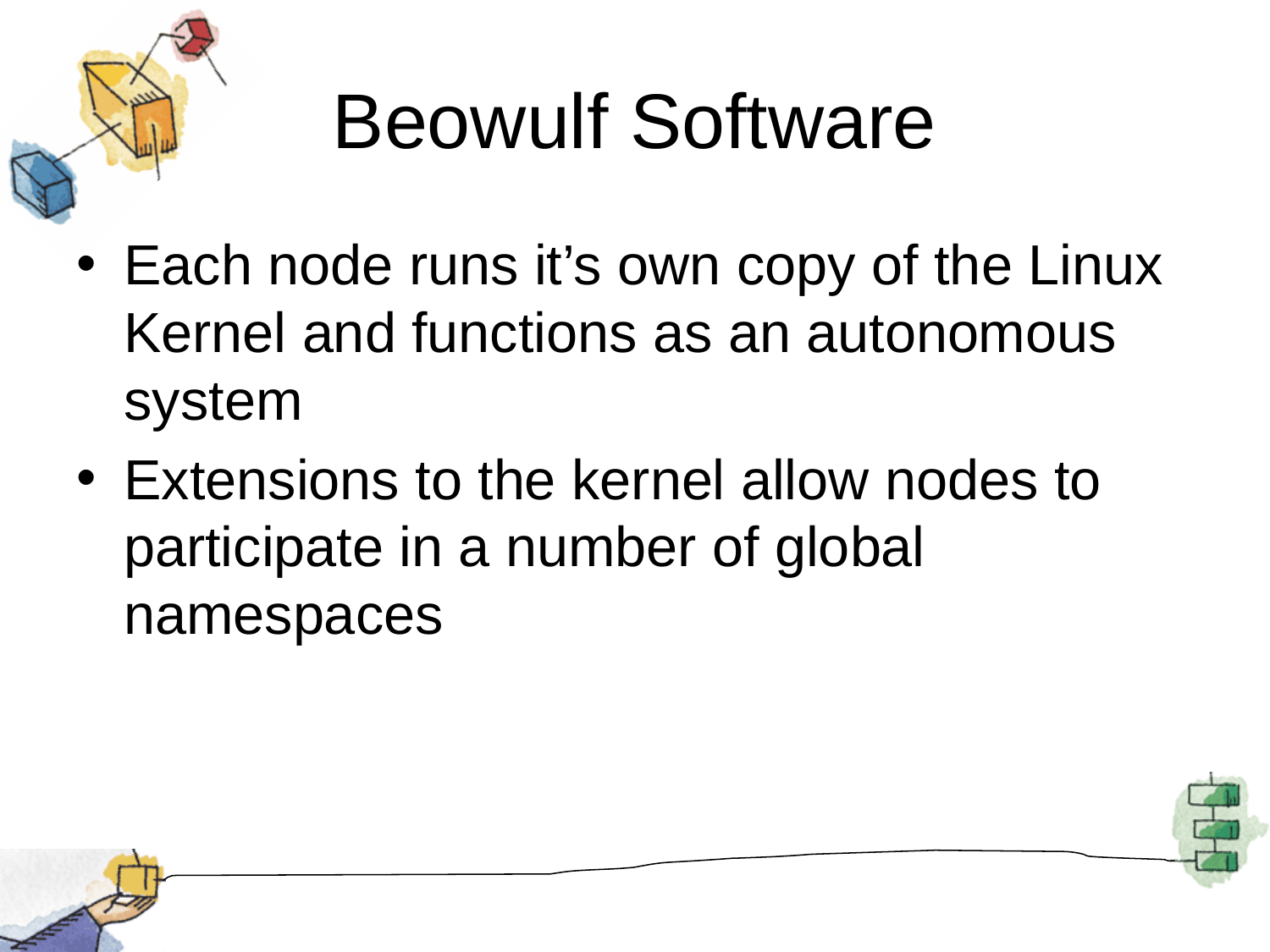

# Beowulf Software
Each node runs it’s own copy of the Linux Kernel and functions as an autonomous system
Extensions to the kernel allow nodes to participate in a number of global namespaces